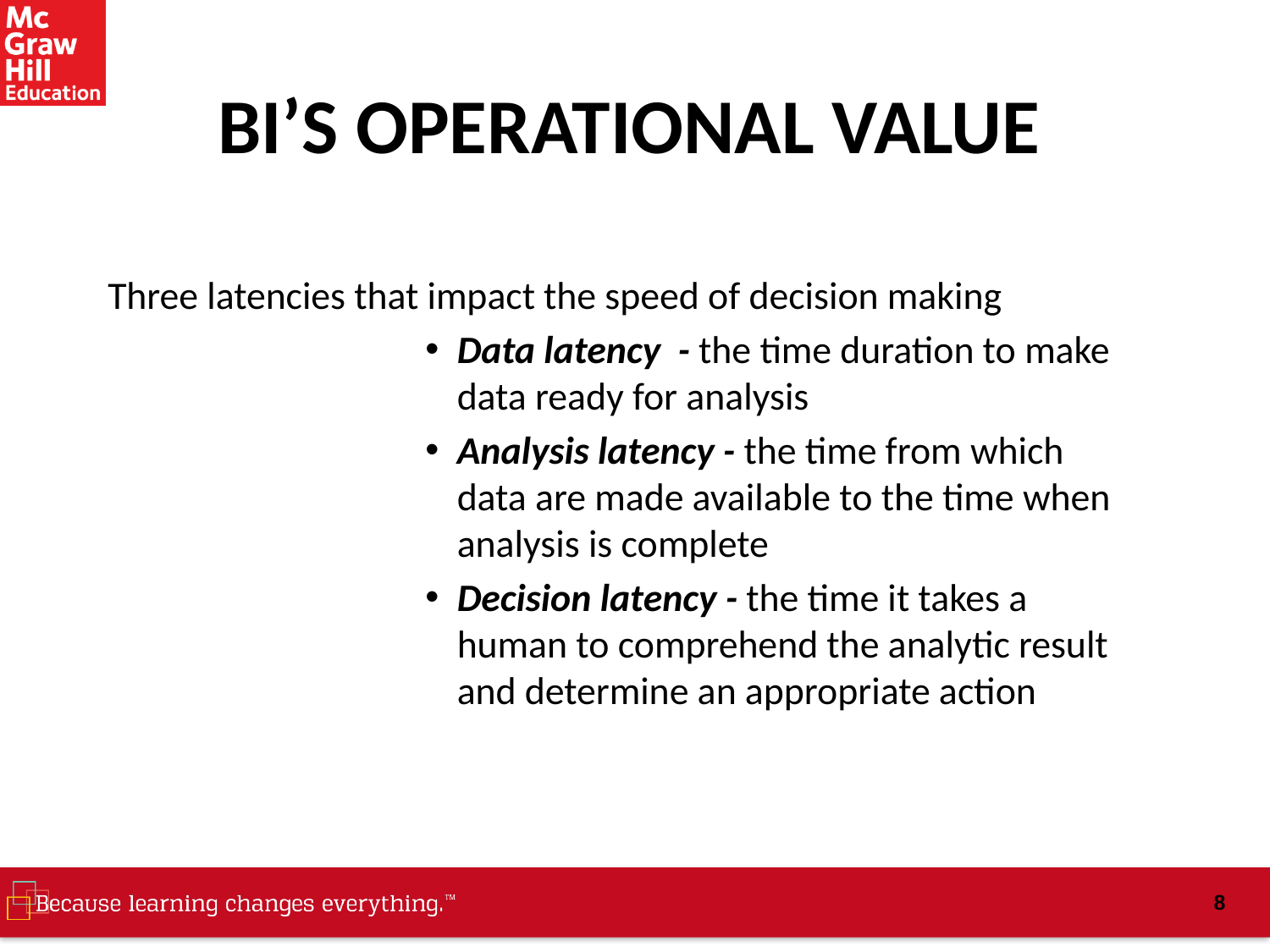

# BI’S OPERATIONAL VALUE
Three latencies that impact the speed of decision making
Data latency  - the time duration to make data ready for analysis
Analysis latency - the time from which data are made available to the time when analysis is complete
Decision latency - the time it takes a human to comprehend the analytic result and determine an appropriate action